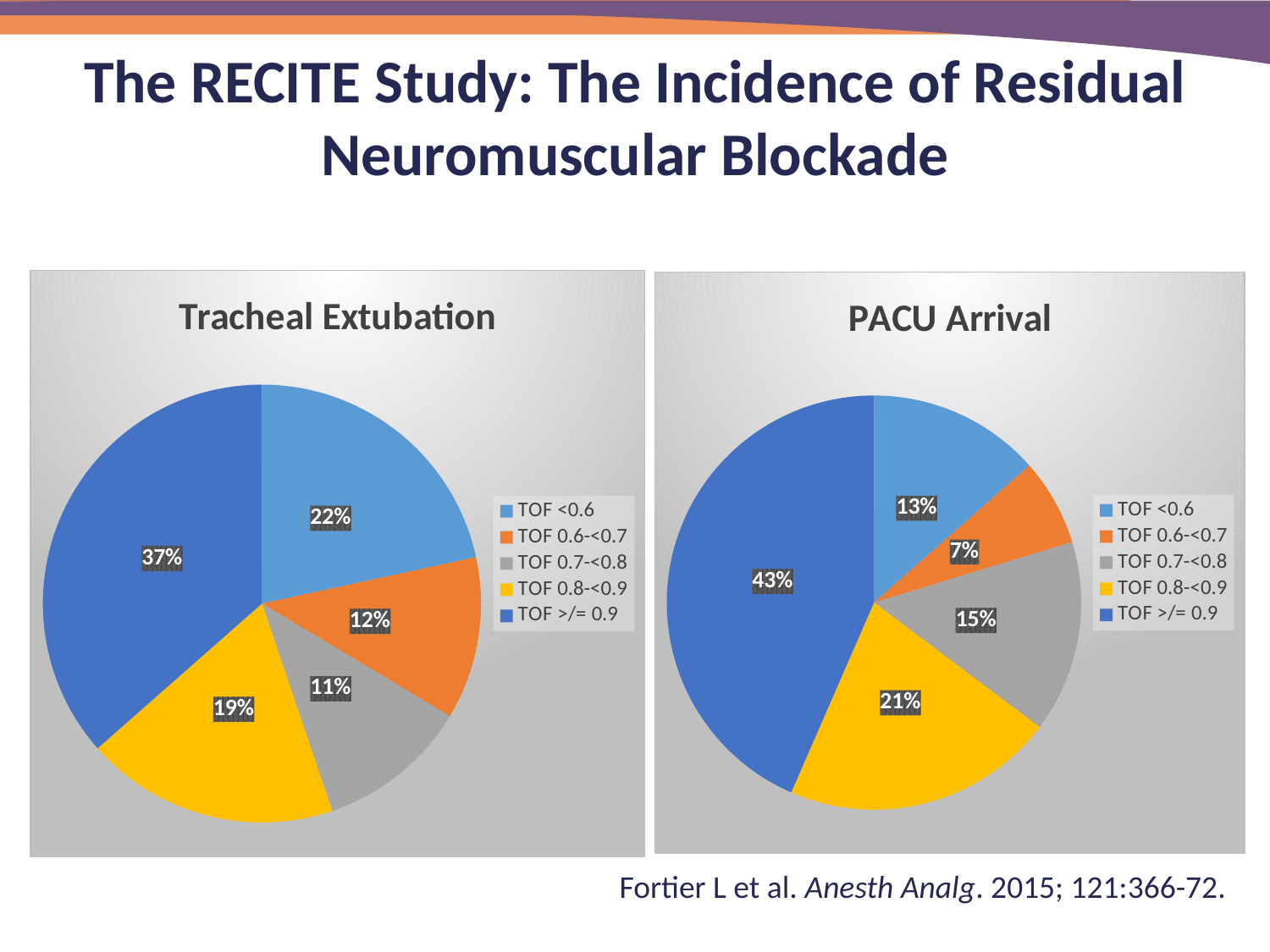

# The RECITE Study: The Incidence of Residual Neuromuscular Blockade

### Chart:

| Category | Tracheal Extubation |
|---|---|
| TOF <0.6 | 0.216 |
| TOF 0.6-<0.7 | 0.12 |
| TOF 0.7-<0.8 | 0.112 |
| TOF 0.8-<0.9 | 0.187 |
| TOF >/= 0.9 | 0.365 |

### Chart:

| Category | PACU Arrival |
|---|---|
| TOF <0.6 | 0.135 |
| TOF 0.6-<0.7 | 0.068 |
| TOF 0.7-<0.8 | 0.15 |
| TOF 0.8-<0.9 | 0.213 |
| TOF >/= 0.9 | 0.435 |
Fortier L et al. Anesth Analg. 2015; 121:366-72.